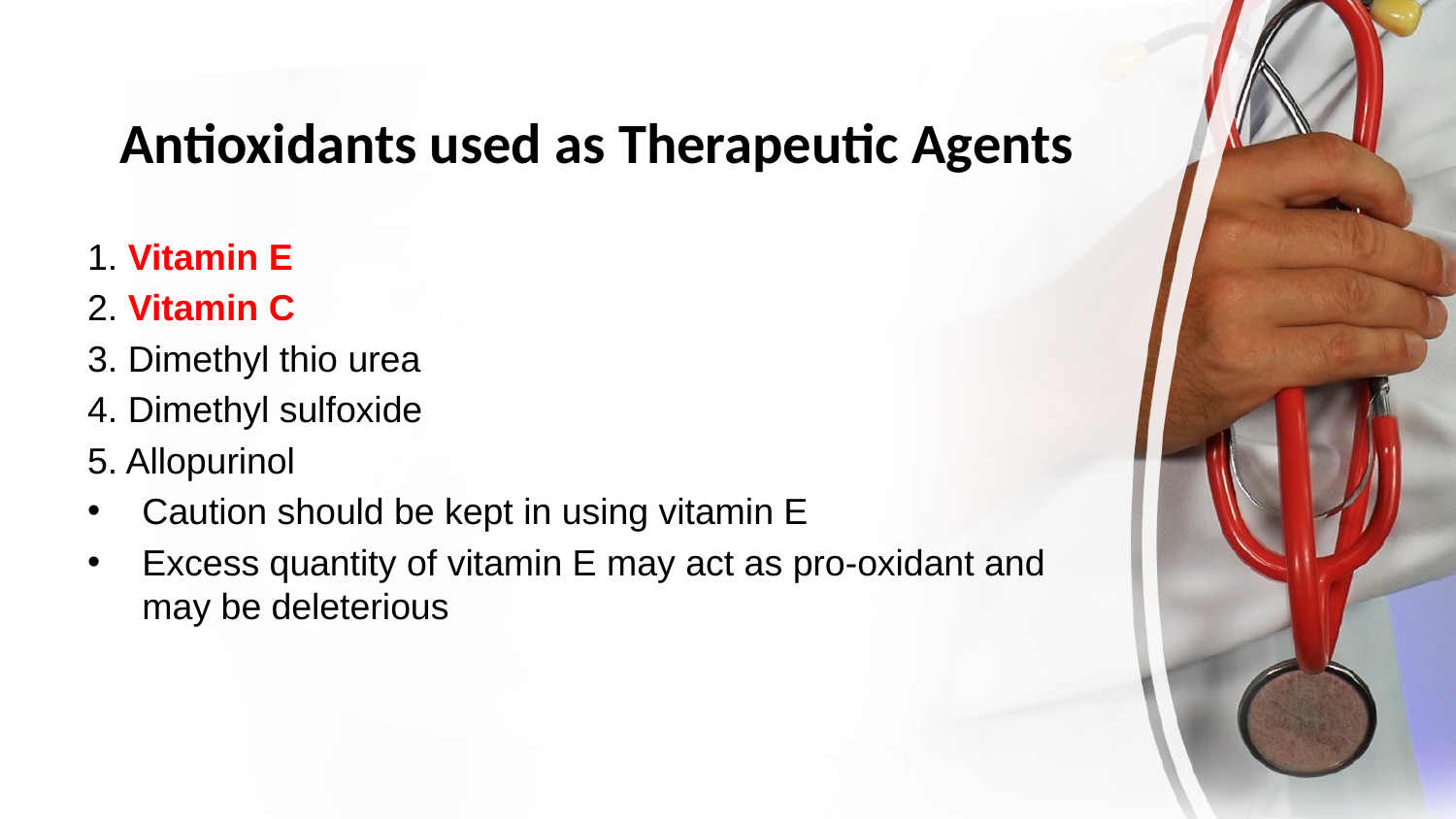

# Antioxidants used as Therapeutic Agents
1. Vitamin E
2. Vitamin C
3. Dimethyl thio urea
4. Dimethyl sulfoxide
5. Allopurinol
Caution should be kept in using vitamin E
Excess quantity of vitamin E may act as pro-oxidant and may be deleterious